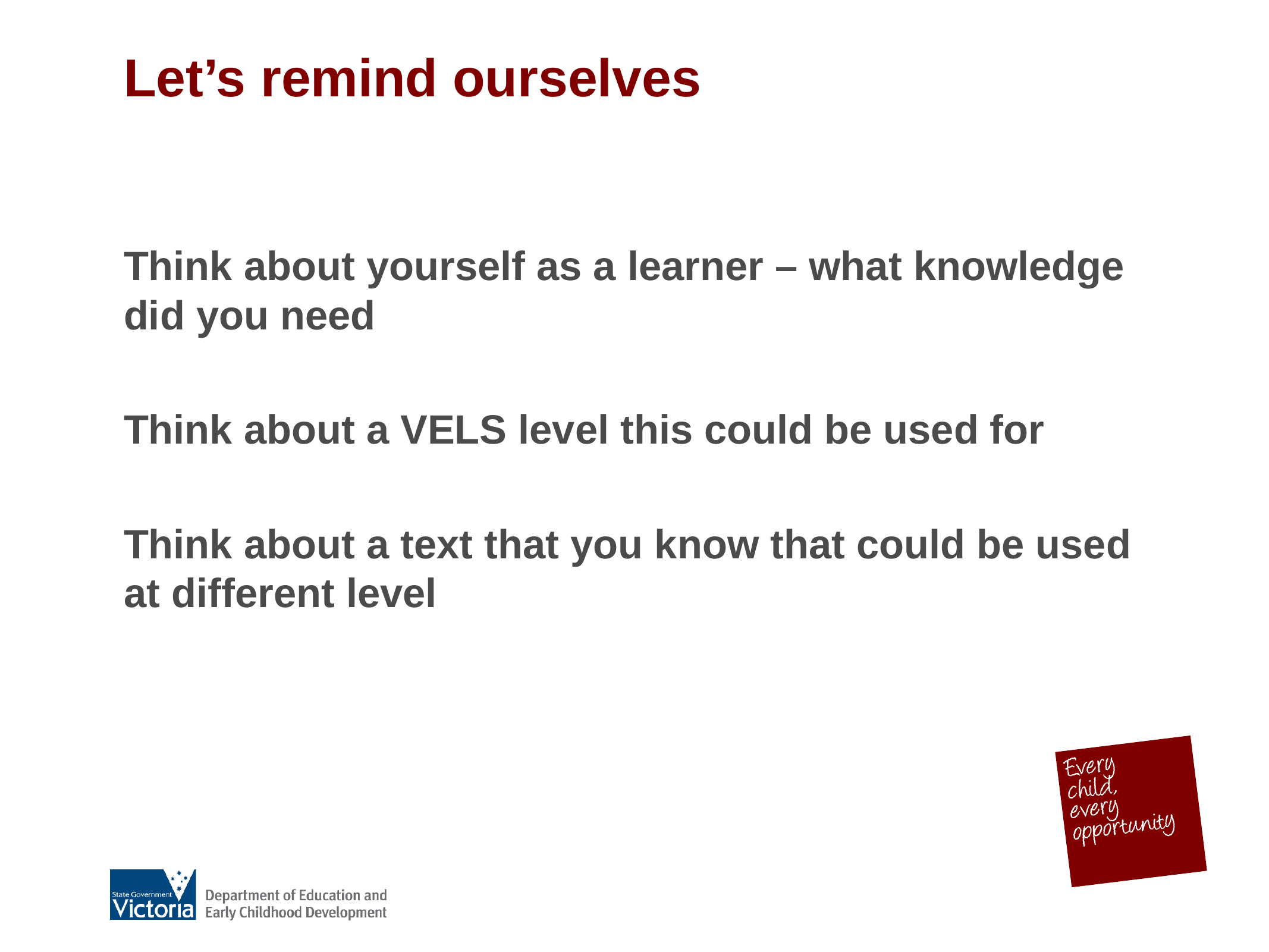

# Let’s remind ourselves

Think about yourself as a learner – what knowledge  did you need

Think about a VELS level this could be used for

Think about a text that you know that could be used at different level